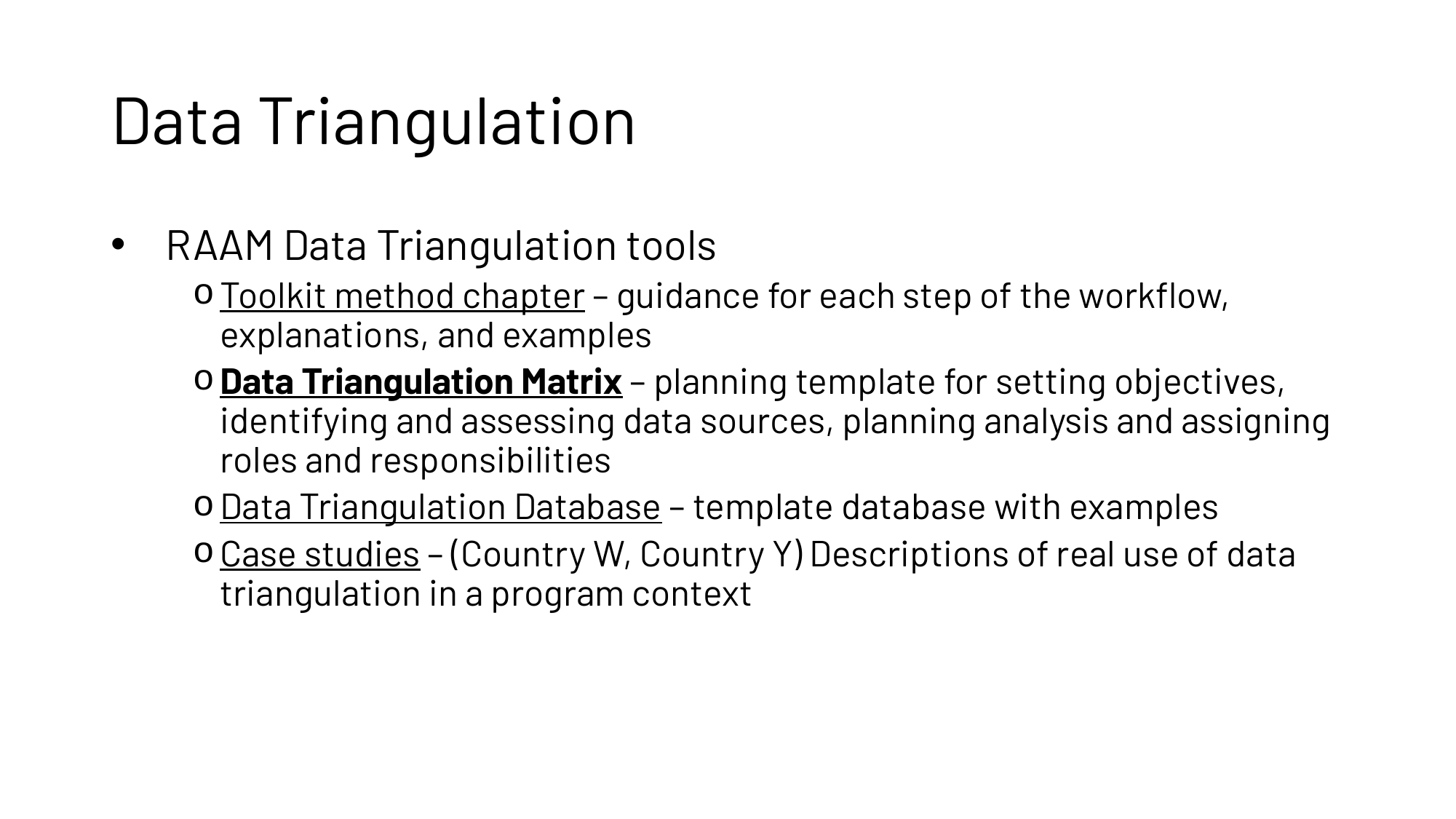

# Data Triangulation
RAAM Data Triangulation tools
Toolkit method chapter – guidance for each step of the workflow, explanations, and examples
Data Triangulation Matrix – planning template for setting objectives, identifying and assessing data sources, planning analysis and assigning roles and responsibilities
Data Triangulation Database – template database with examples
Case studies – (Country W, Country Y) Descriptions of real use of data triangulation in a program context